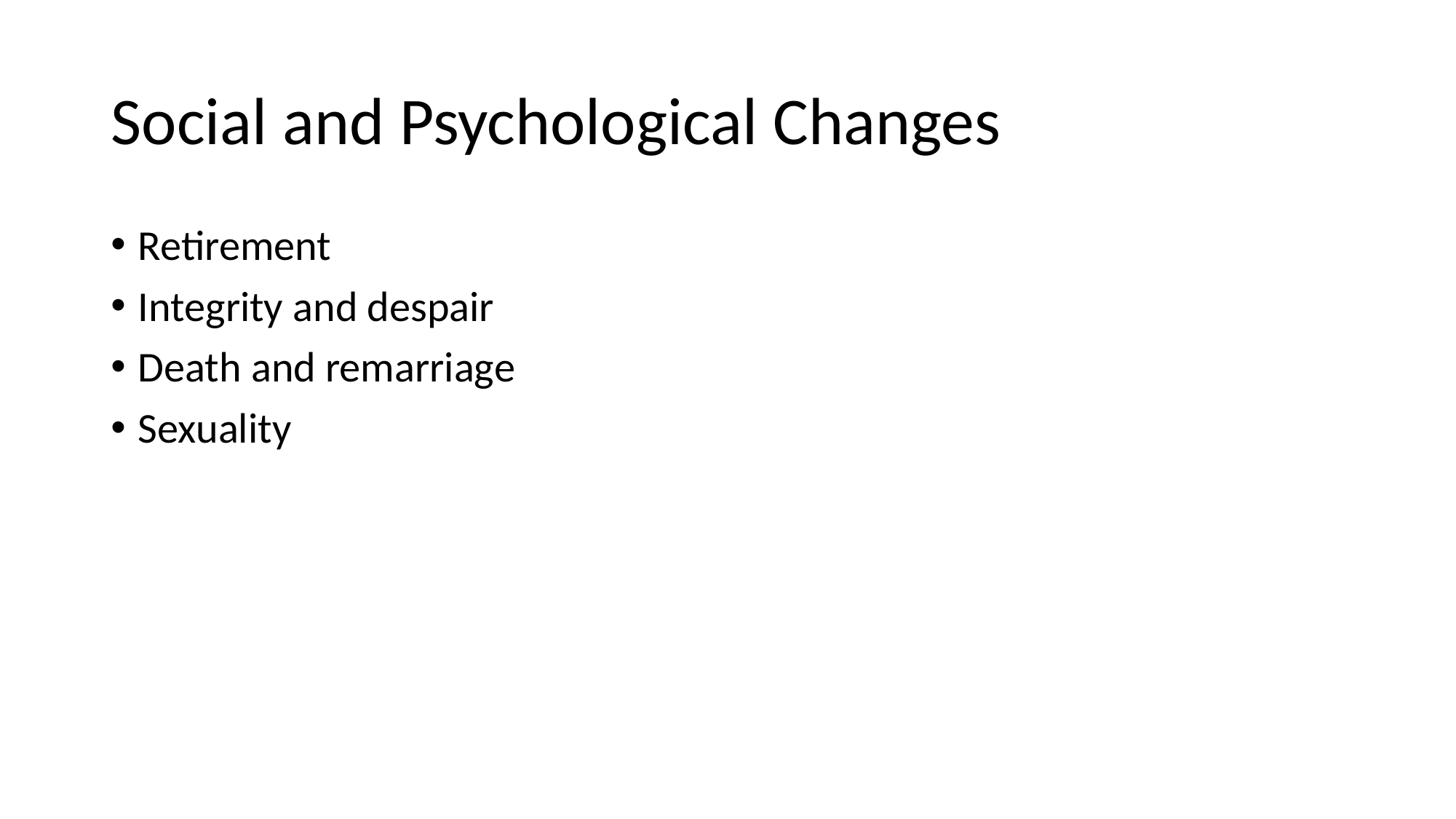

# Social and Psychological Changes
Retirement
Integrity and despair
Death and remarriage
Sexuality